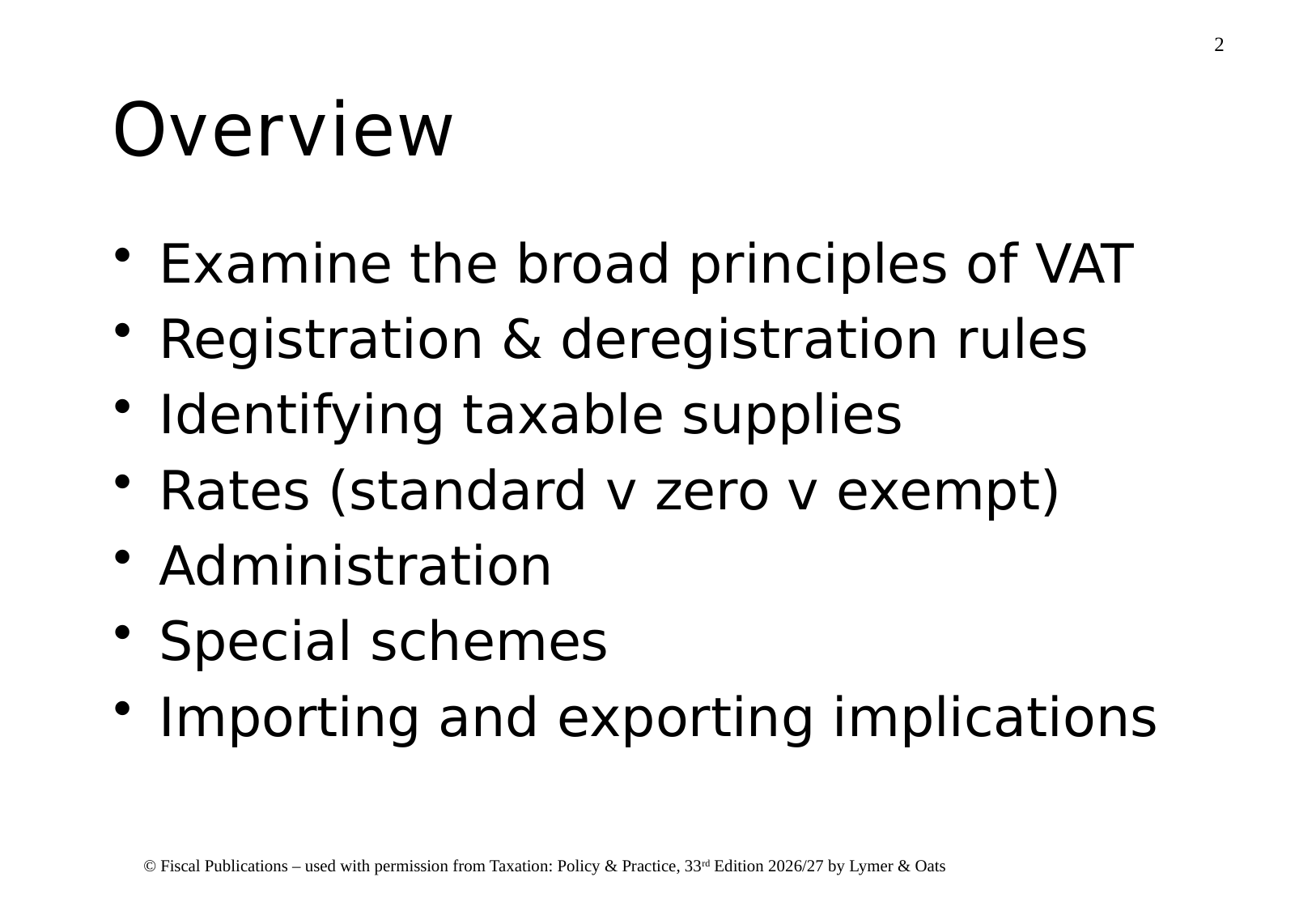

# Overview
Examine the broad principles of VAT
Registration & deregistration rules
Identifying taxable supplies
Rates (standard v zero v exempt)
Administration
Special schemes
Importing and exporting implications